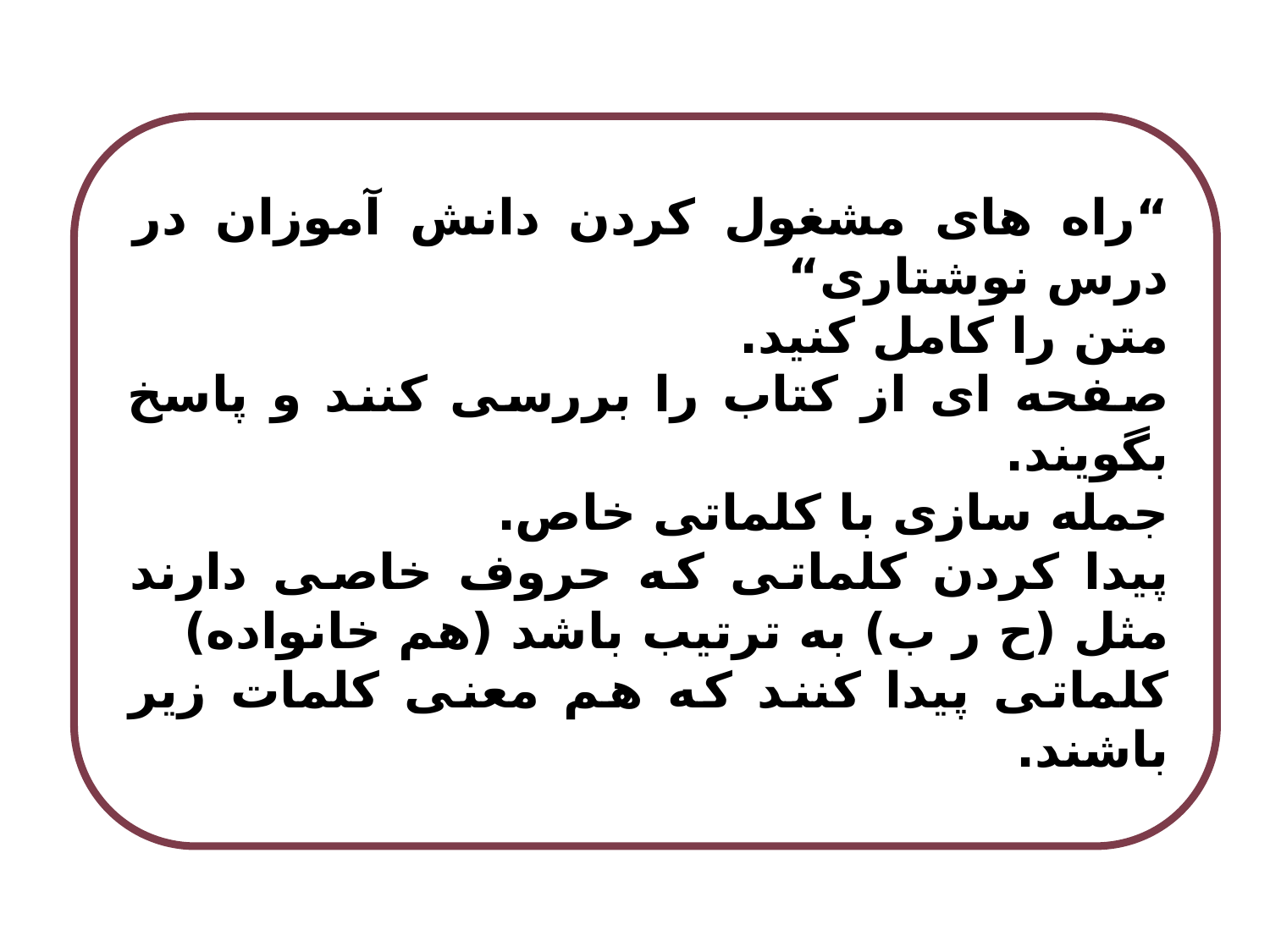

“راه های مشغول کردن دانش آموزان در درس نوشتاری“
متن را کامل کنید.
صفحه ای از کتاب را بررسی کنند و پاسخ بگویند.
جمله سازی با کلماتی خاص.
پیدا کردن کلماتی که حروف خاصی دارند مثل (ح ر ب) به ترتیب باشد (هم خانواده)
کلماتی پیدا کنند که هم معنی کلمات زیر باشند.